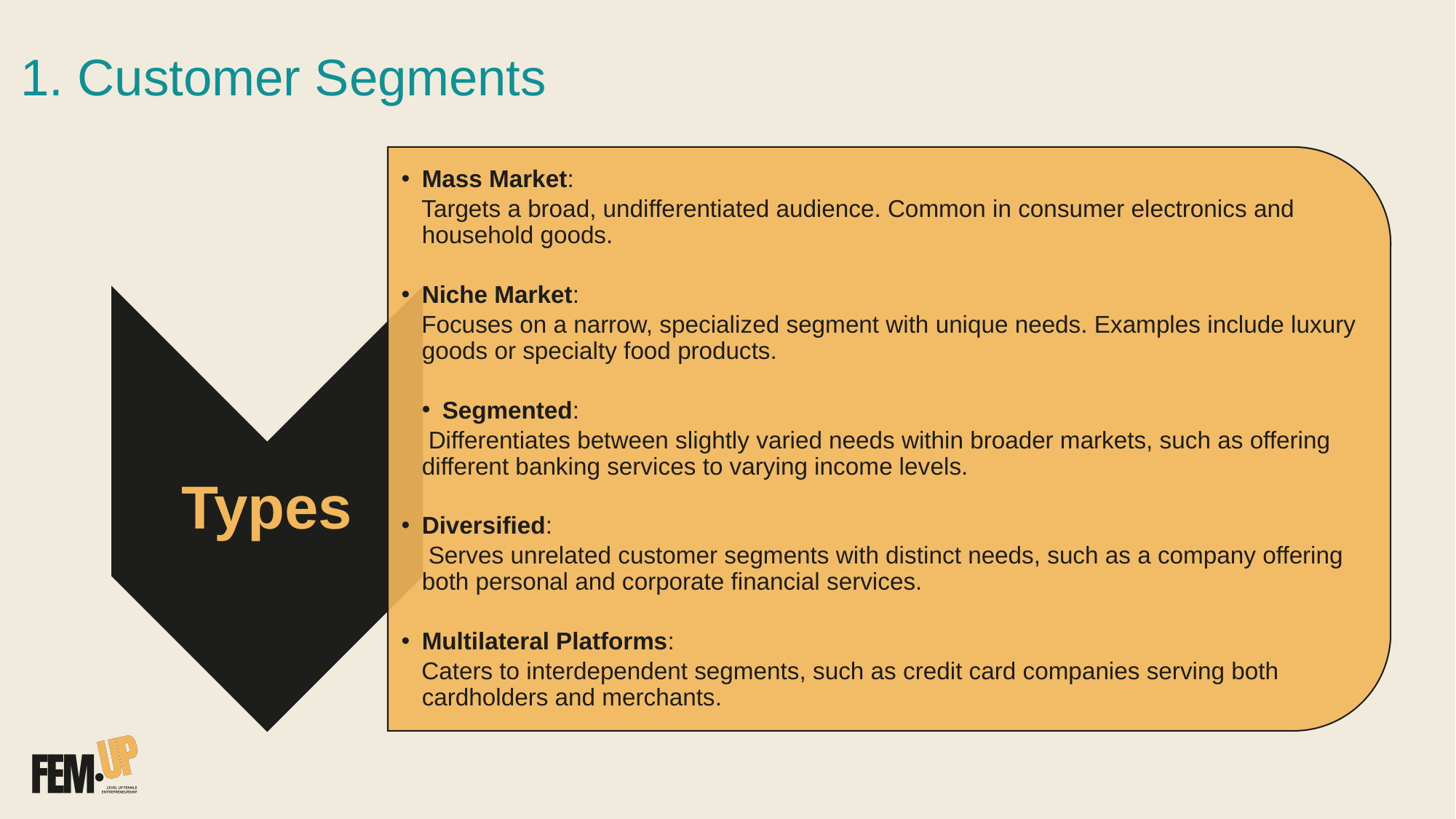

# 1. Customer Segments
Types
Mass Market:
   Targets a broad, undifferentiated audience. Common in consumer electronics and household goods.

Niche Market:
   Focuses on a narrow, specialized segment with unique needs. Examples include luxury goods or specialty food products.

Segmented:
    Differentiates between slightly varied needs within broader markets, such as offering different banking services to varying income levels.

Diversified:
    Serves unrelated customer segments with distinct needs, such as a company offering both personal and corporate financial services.

Multilateral Platforms:
   Caters to interdependent segments, such as credit card companies serving both cardholders and merchants.